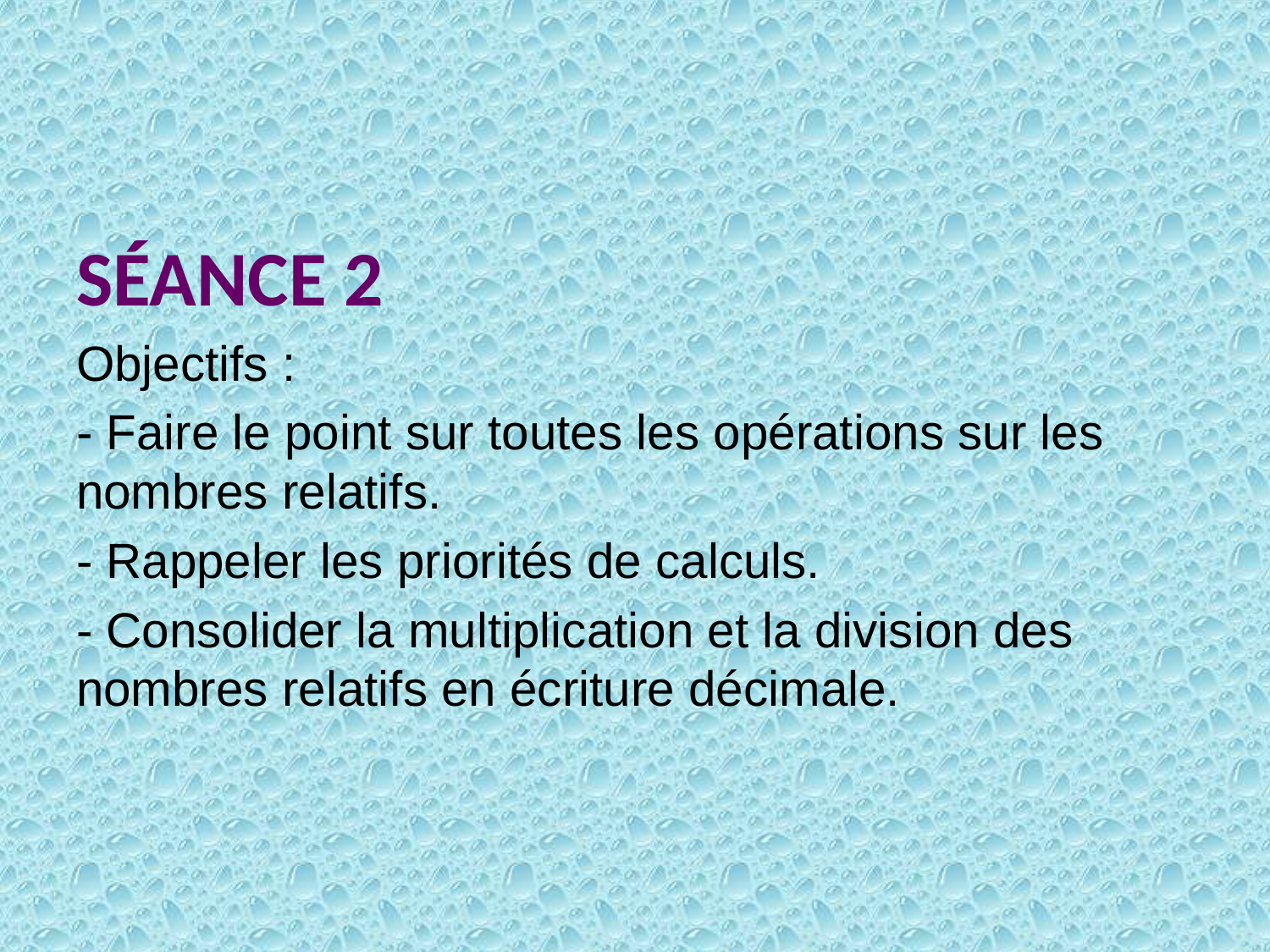

Séance 2
Objectifs :
- Faire le point sur toutes les opérations sur les nombres relatifs.
- Rappeler les priorités de calculs.
- Consolider la multiplication et la division des nombres relatifs en écriture décimale.